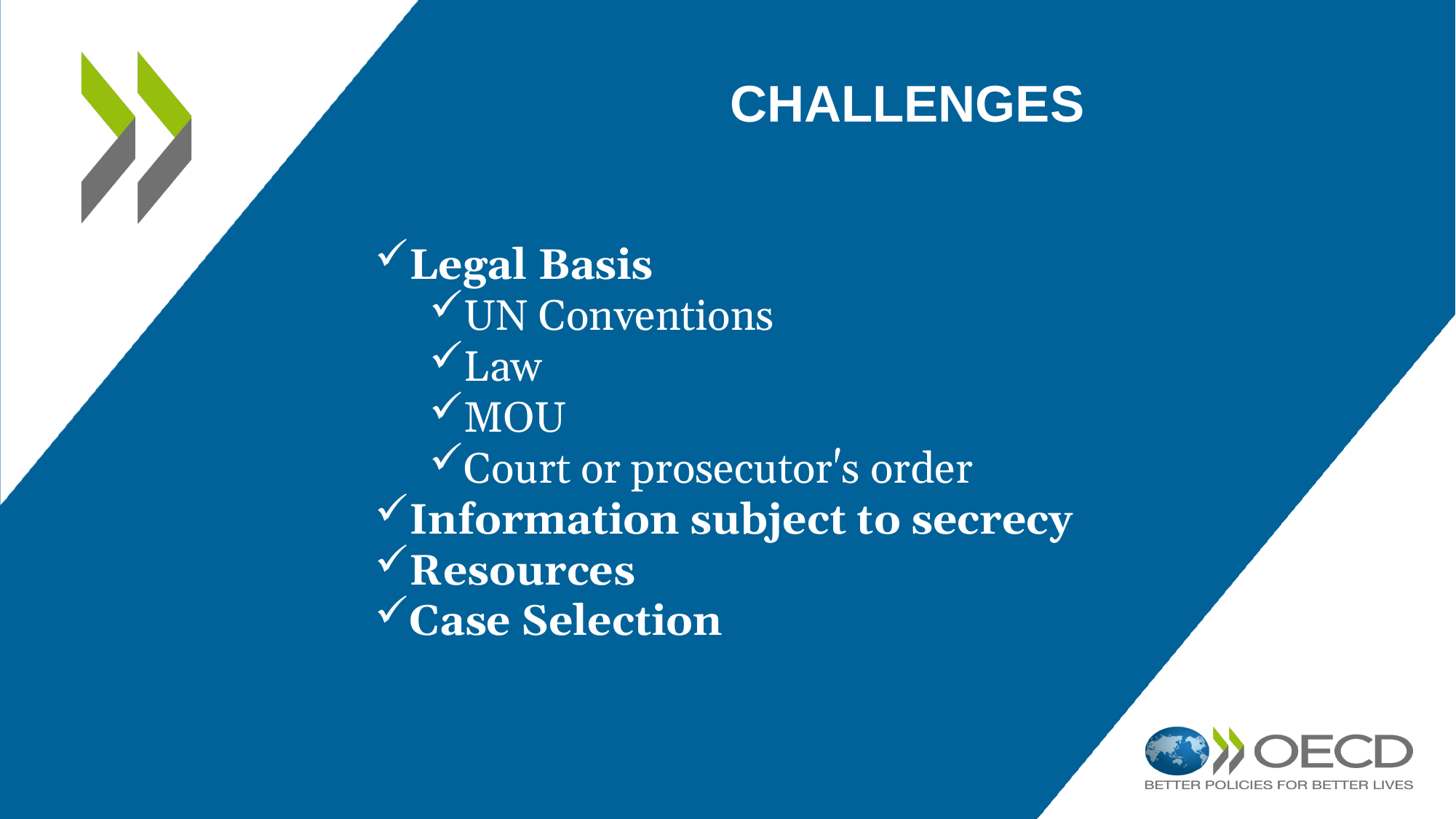

# Challenges
Legal Basis
UN Conventions
Law
MOU
Court or prosecutor's order
Information subject to secrecy
Resources
Case Selection